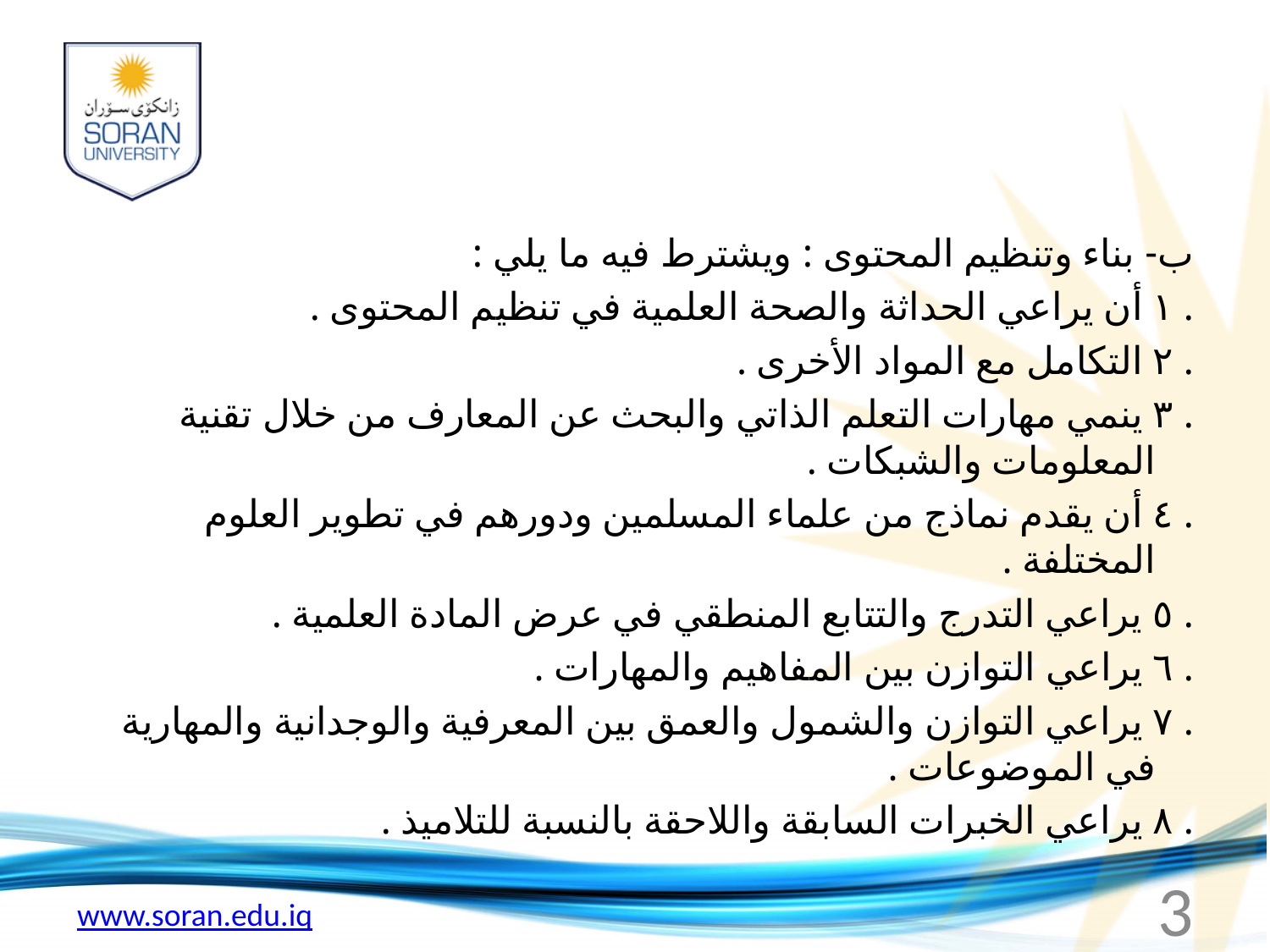

ب- بناء وتنظيم المحتوى : ويشترط فيه ما يلي :
. ١ أن يراعي الحداثة والصحة العلمية في تنظيم المحتوى .
. ٢ التكامل مع المواد الأخرى .
. ٣ ينمي مهارات التعلم الذاتي والبحث عن المعارف من خلال تقنية المعلومات والشبكات .
. ٤ أن يقدم نماذج من علماء المسلمين ودورهم في تطوير العلوم المختلفة .
. ٥ يراعي التدرج والتتابع المنطقي في عرض المادة العلمية .
. ٦ يراعي التوازن بين المفاهيم والمهارات .
. ٧ يراعي التوازن والشمول والعمق بين المعرفية والوجدانية والمهارية في الموضوعات .
. ٨ يراعي الخبرات السابقة واللاحقة بالنسبة للتلاميذ .

3